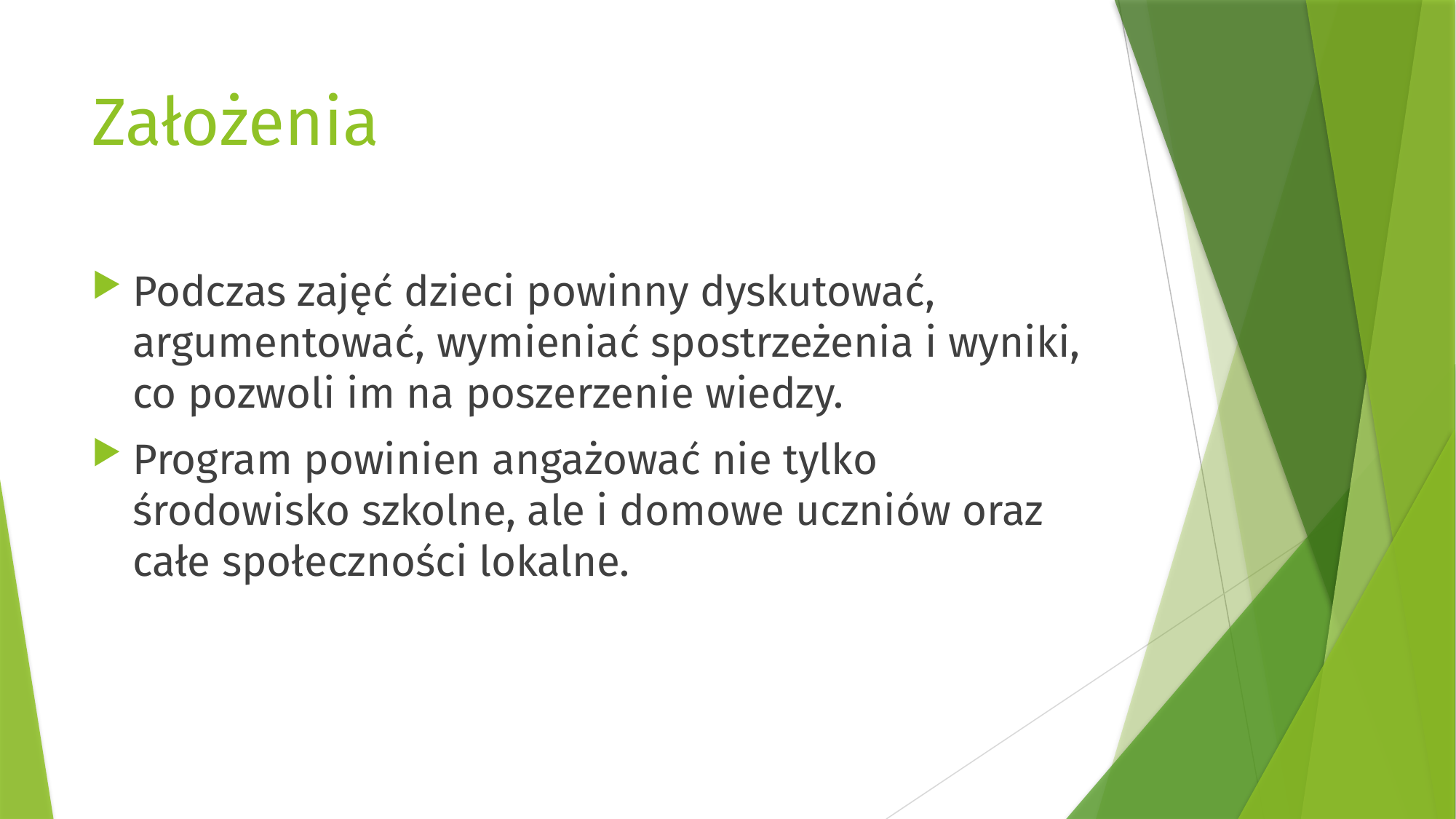

# Założenia
Podczas zajęć dzieci powinny dyskutować, argumentować, wymieniać spostrzeżenia i wyniki, co pozwoli im na poszerzenie wiedzy.
Program powinien angażować nie tylko środowisko szkolne, ale i domowe uczniów oraz całe społeczności lokalne.